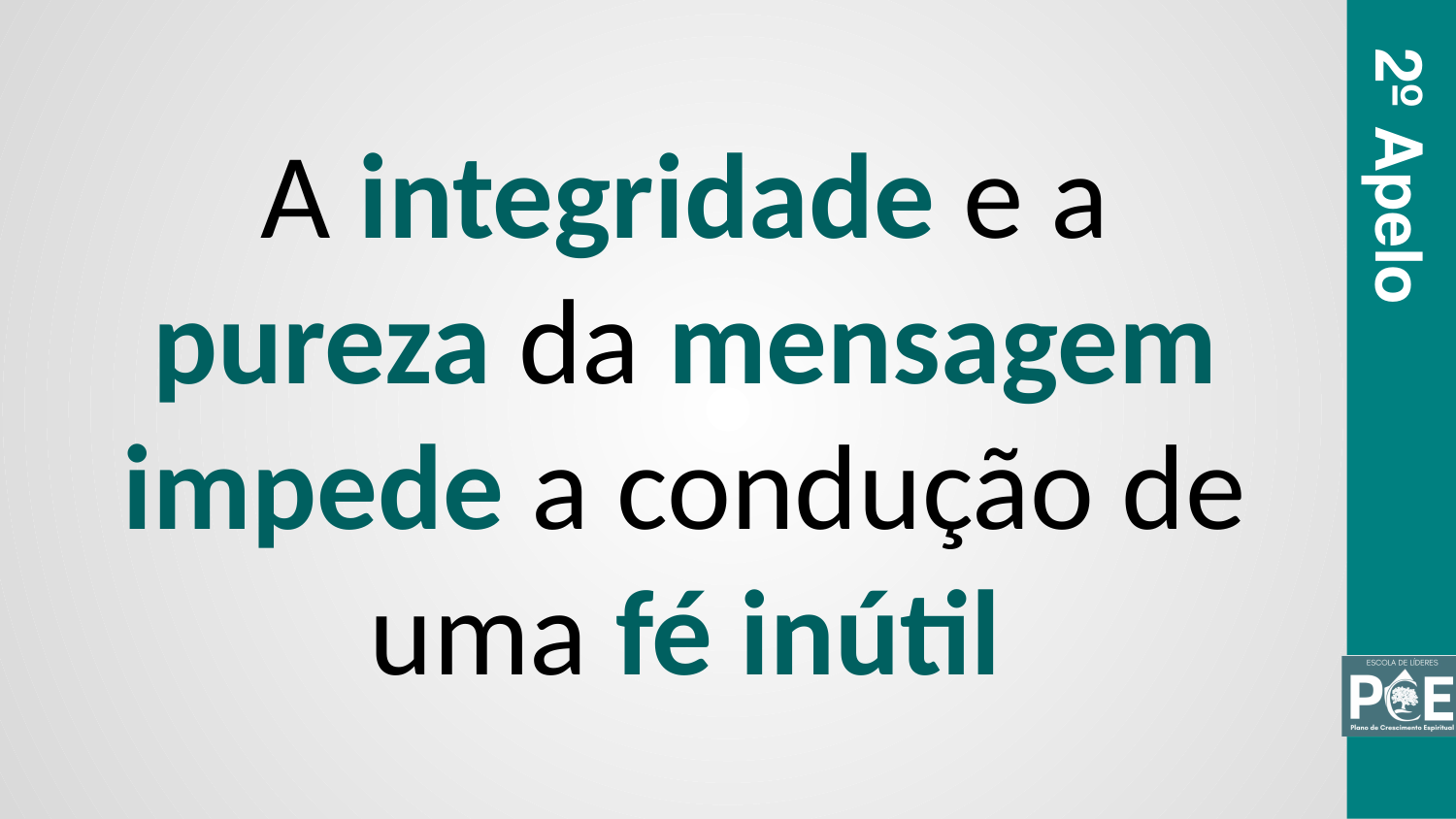

A integridade e a pureza da mensagem impede a condução de uma fé inútil
2º Apelo